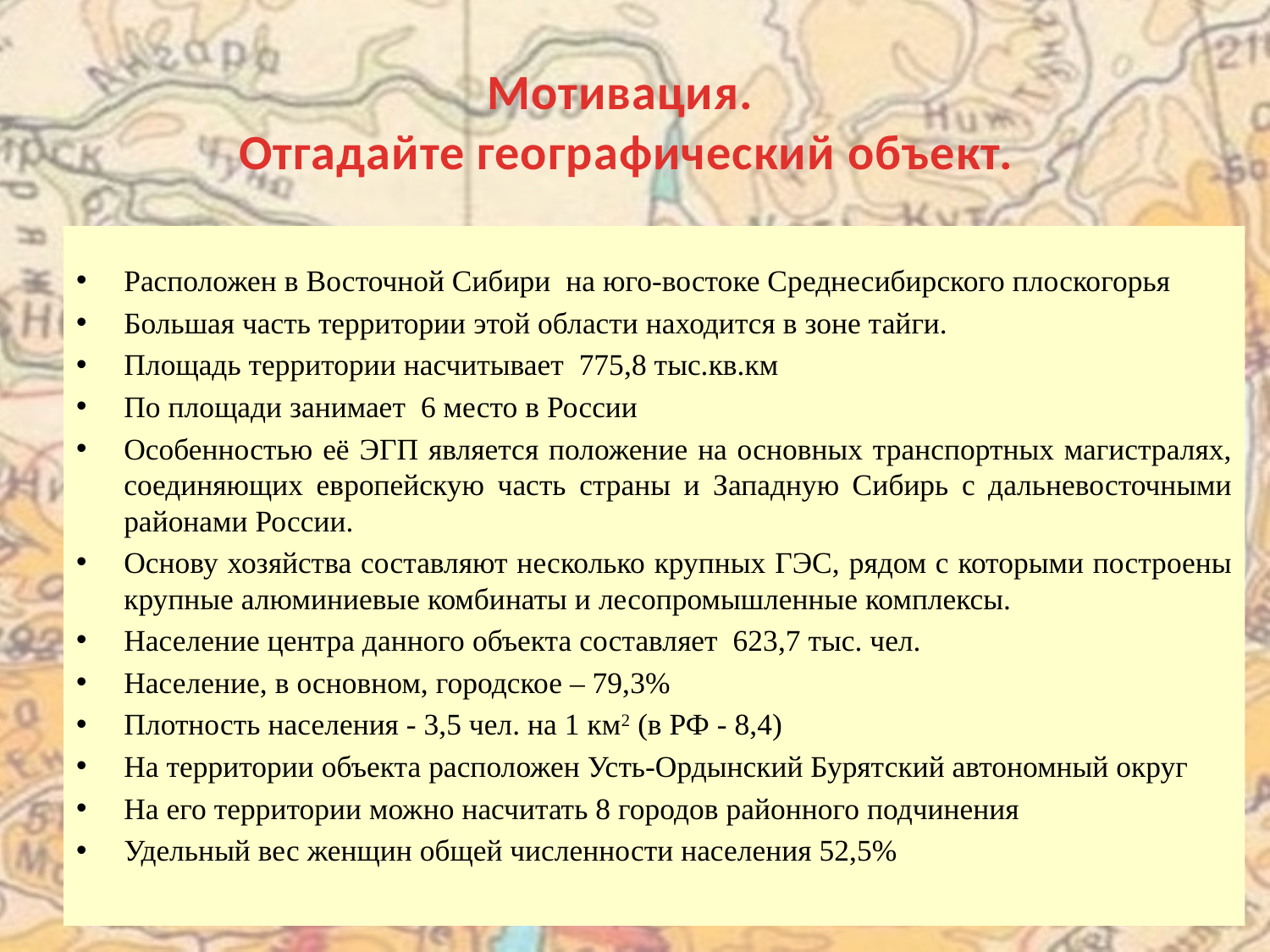

# Мотивация. Отгадайте географический объект.

Расположен в Восточной Сибири  на юго-востоке Среднесибирского плоскогорья
Большая часть территории этой области находится в зоне тайги.
Площадь территории насчитывает  775,8 тыс.кв.км
По площади занимает  6 место в России
Особенностью её ЭГП является положение на основных транспортных магистралях, соединяющих европейскую часть страны и Западную Сибирь с дальневосточными районами России.
Основу хозяйства составляют несколько крупных ГЭС, рядом с которыми построены крупные алюминиевые комбинаты и лесопромышленные комплексы.
Население центра данного объекта составляет  623,7 тыс. чел.
Население, в основном, городское – 79,3%
Плотность населения - 3,5 чел. на 1 км2 (в РФ - 8,4)
На территории объекта расположен Усть-Ордынский Бурятский автономный округ
На его территории можно насчитать 8 городов районного подчинения
Удельный вес женщин общей численности населения 52,5%